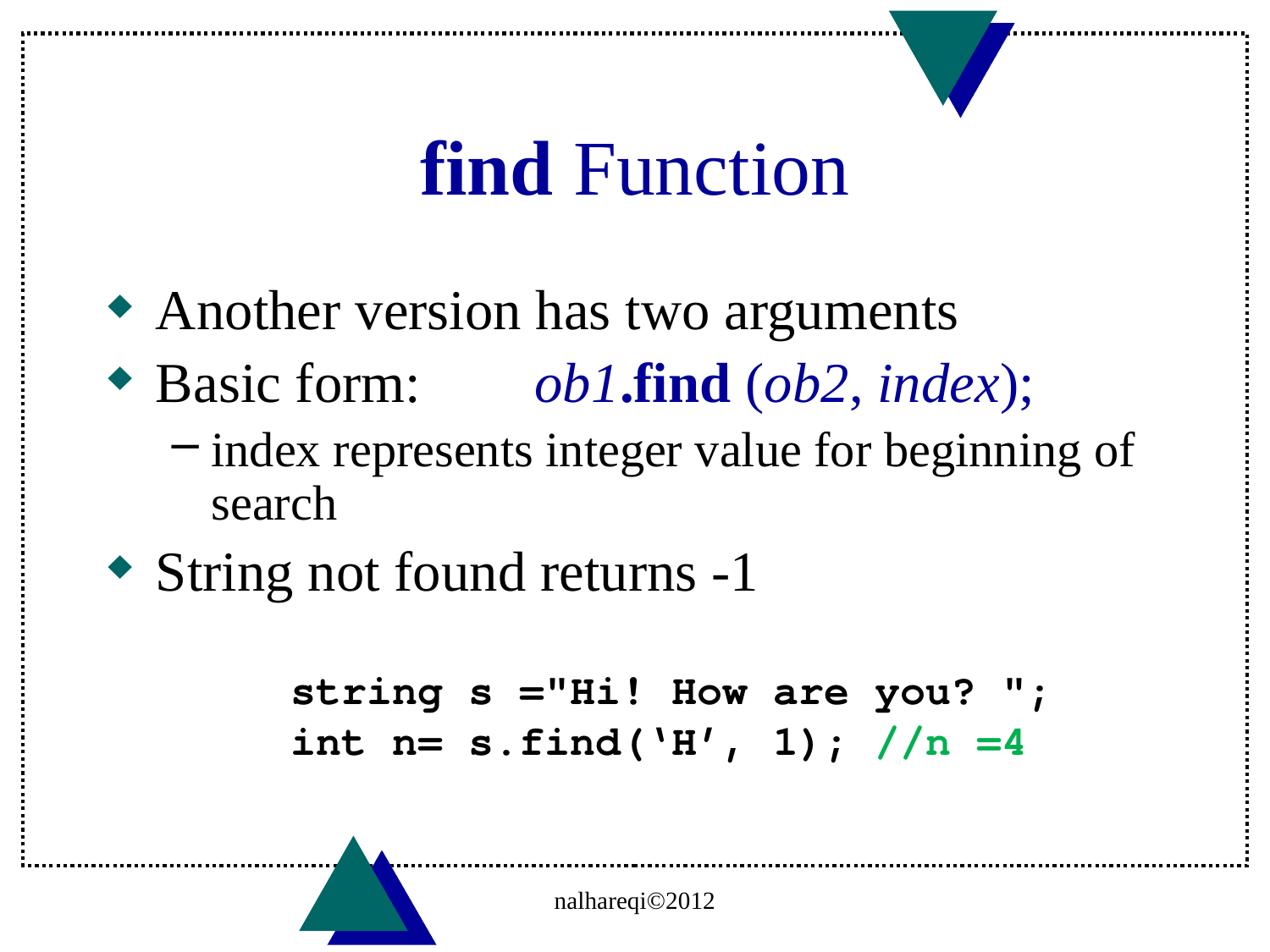

# find Function
Another version has two arguments
Basic form:        ob1.find (ob2, index);
index represents integer value for beginning of search
String not found returns -1
string s ="Hi! How are you? ";
int n= s.find(‘H’, 1); //n =4
nalhareqi©2012